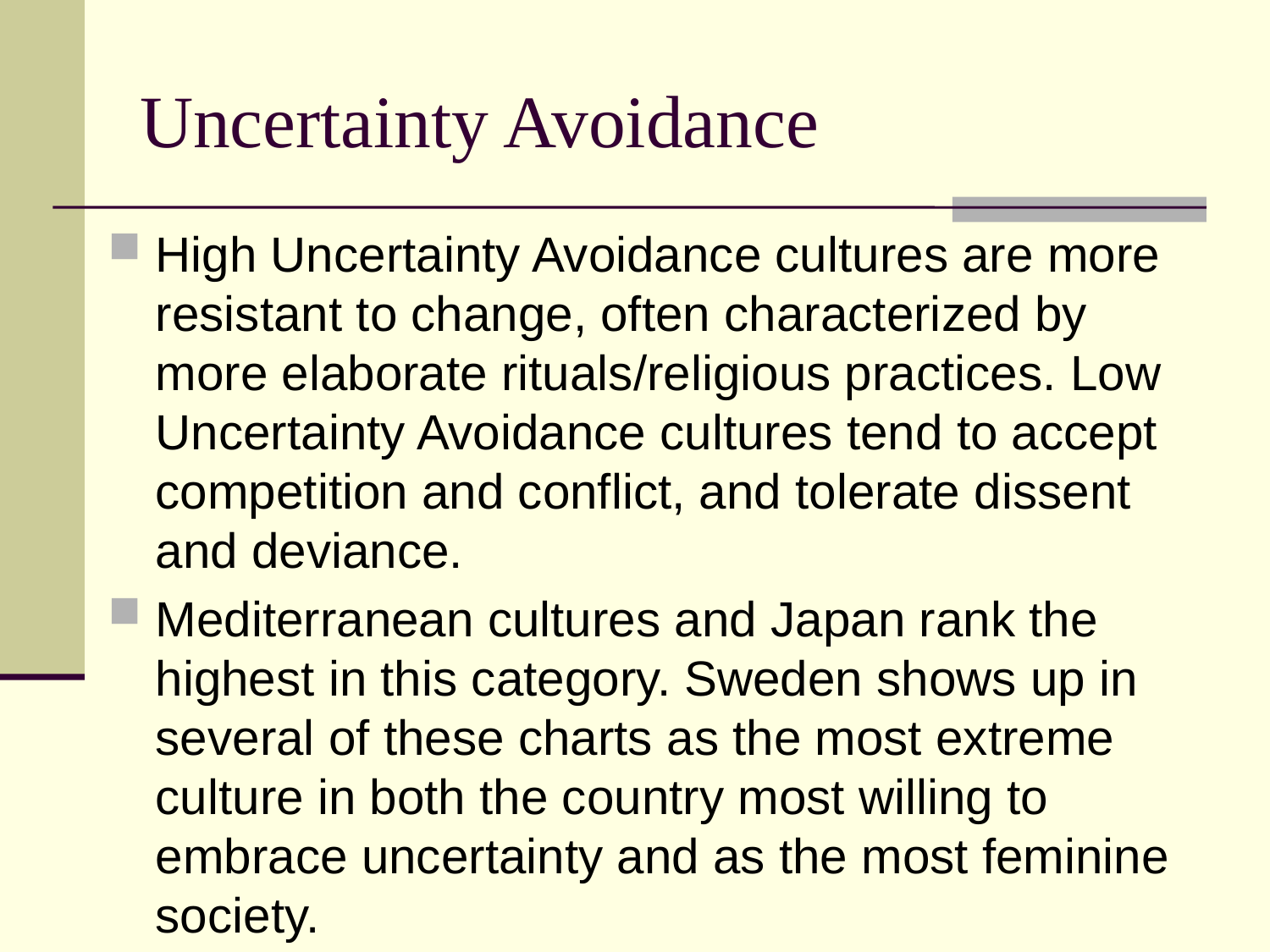

# Uncertainty Avoidance
High Uncertainty Avoidance cultures are more resistant to change, often characterized by more elaborate rituals/religious practices. Low Uncertainty Avoidance cultures tend to accept competition and conflict, and tolerate dissent and deviance.
Mediterranean cultures and Japan rank the highest in this category. Sweden shows up in several of these charts as the most extreme culture in both the country most willing to embrace uncertainty and as the most feminine society.